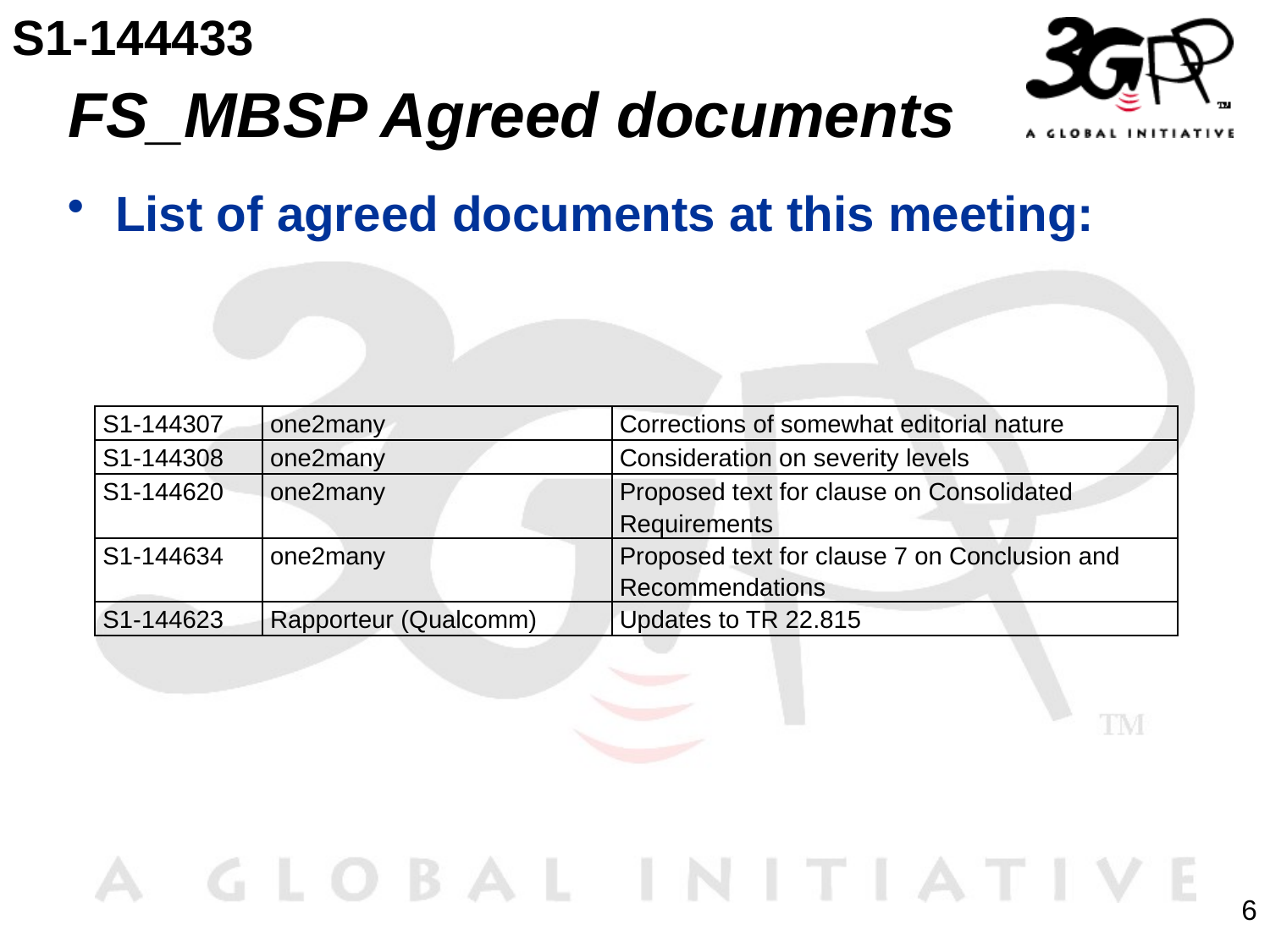

S1-144433

# FS_MBSP Agreed documents
List of agreed documents at this meeting:

| S1-144307 | one2many | Corrections of somewhat editorial nature |
| --- | --- | --- |
| S1-144308 | one2many | Consideration on severity levels |
| S1-144620 | one2many | Proposed text for clause on Consolidated Requirements |
| S1-144634 | one2many | Proposed text for clause 7 on Conclusion and Recommendations |
| S1-144623 | Rapporteur (Qualcomm) | Updates to TR 22.815 |
6